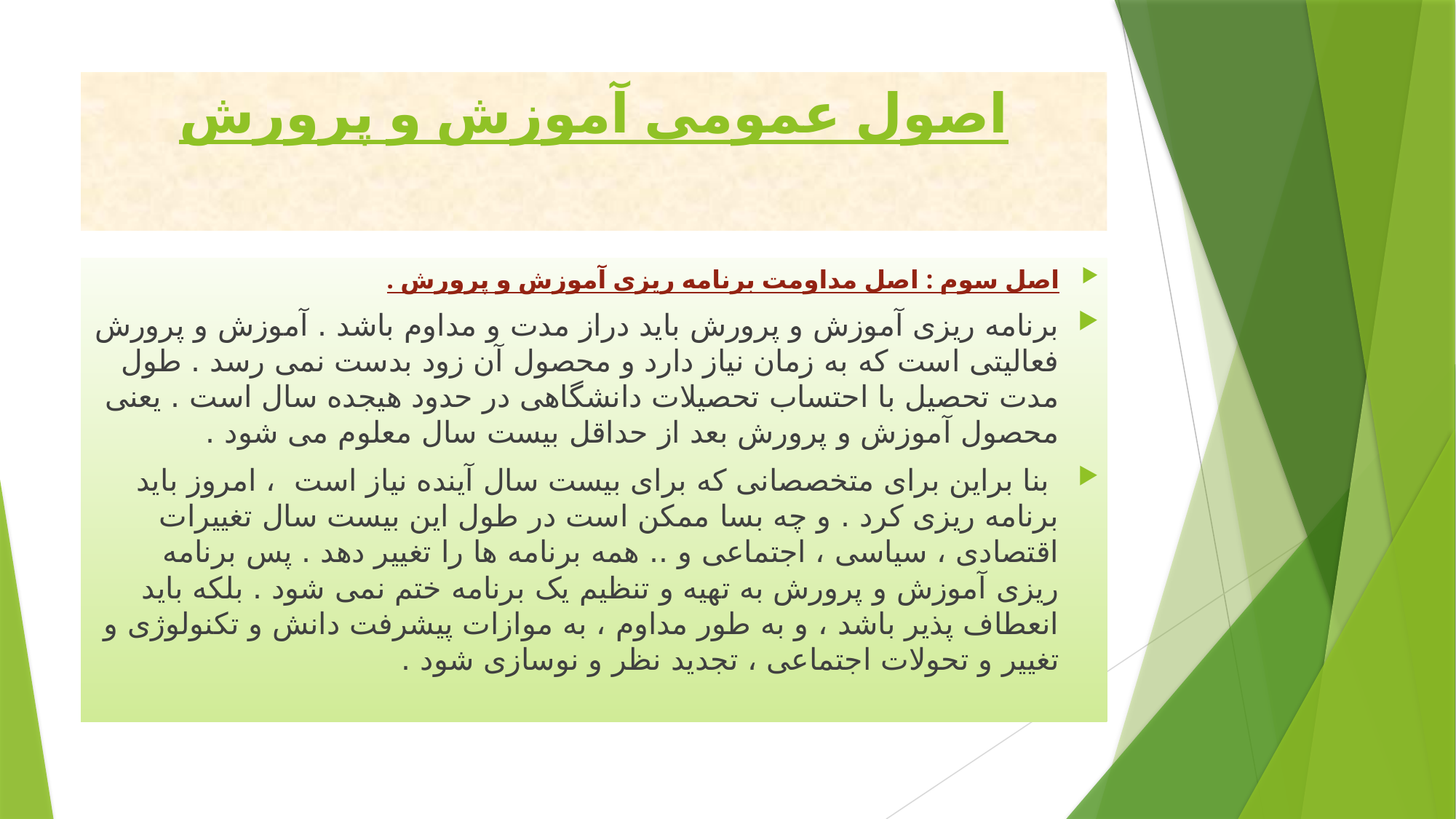

# اصول عمومی آموزش و پرورش
اصل سوم : اصل مداومت برنامه ریزی آموزش و پرورش .
برنامه ریزی آموزش و پرورش باید دراز مدت و مداوم باشد . آموزش و پرورش فعالیتی است که به زمان نیاز دارد و محصول آن زود بدست نمی رسد . طول مدت تحصیل با احتساب تحصیلات دانشگاهی در حدود هیجده سال است . یعنی محصول آموزش و پرورش بعد از حداقل بیست سال معلوم می شود .
 بنا براین برای متخصصانی که برای بیست سال آینده نیاز است  ، امروز باید برنامه ریزی کرد . و چه بسا ممکن است در طول این بیست سال تغییرات اقتصادی ، سیاسی ، اجتماعی و .. همه برنامه ها را تغییر دهد . پس برنامه ریزی آموزش و پرورش به تهیه و تنظیم یک برنامه ختم نمی شود . بلکه باید انعطاف پذیر باشد ، و به طور مداوم ، به موازات پیشرفت دانش و تکنولوژی و تغییر و تحولات اجتماعی ، تجدید نظر و نوسازی شود .